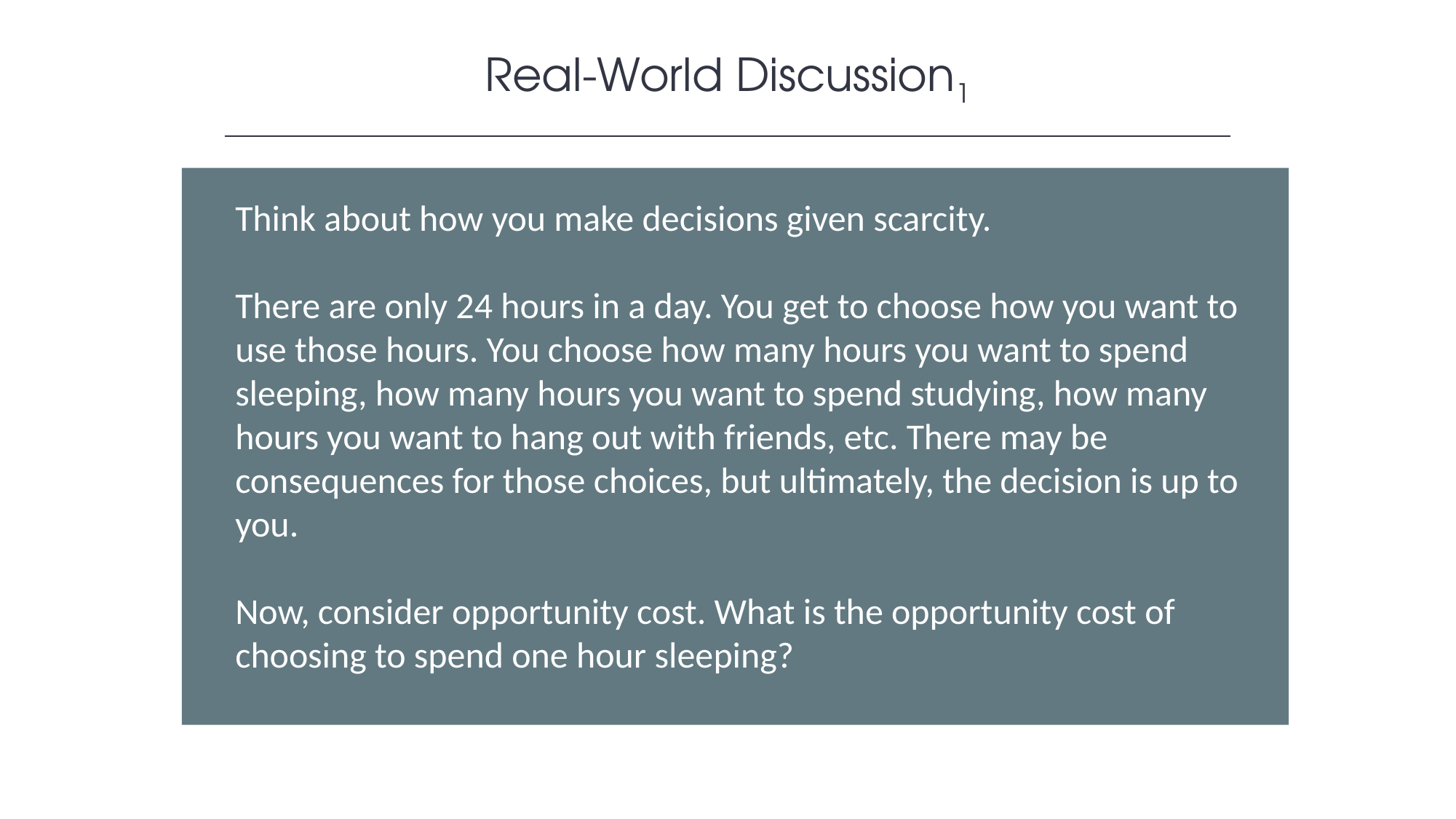

Real-World Discussion1

Think about how you make decisions given scarcity.

There are only 24 hours in a day. You get to choose how you want to use those hours. You choose how many hours you want to spend sleeping, how many hours you want to spend studying, how many hours you want to hang out with friends, etc. There may be consequences for those choices, but ultimately, the decision is up to you.

Now, consider opportunity cost. What is the opportunity cost of choosing to spend one hour sleeping?